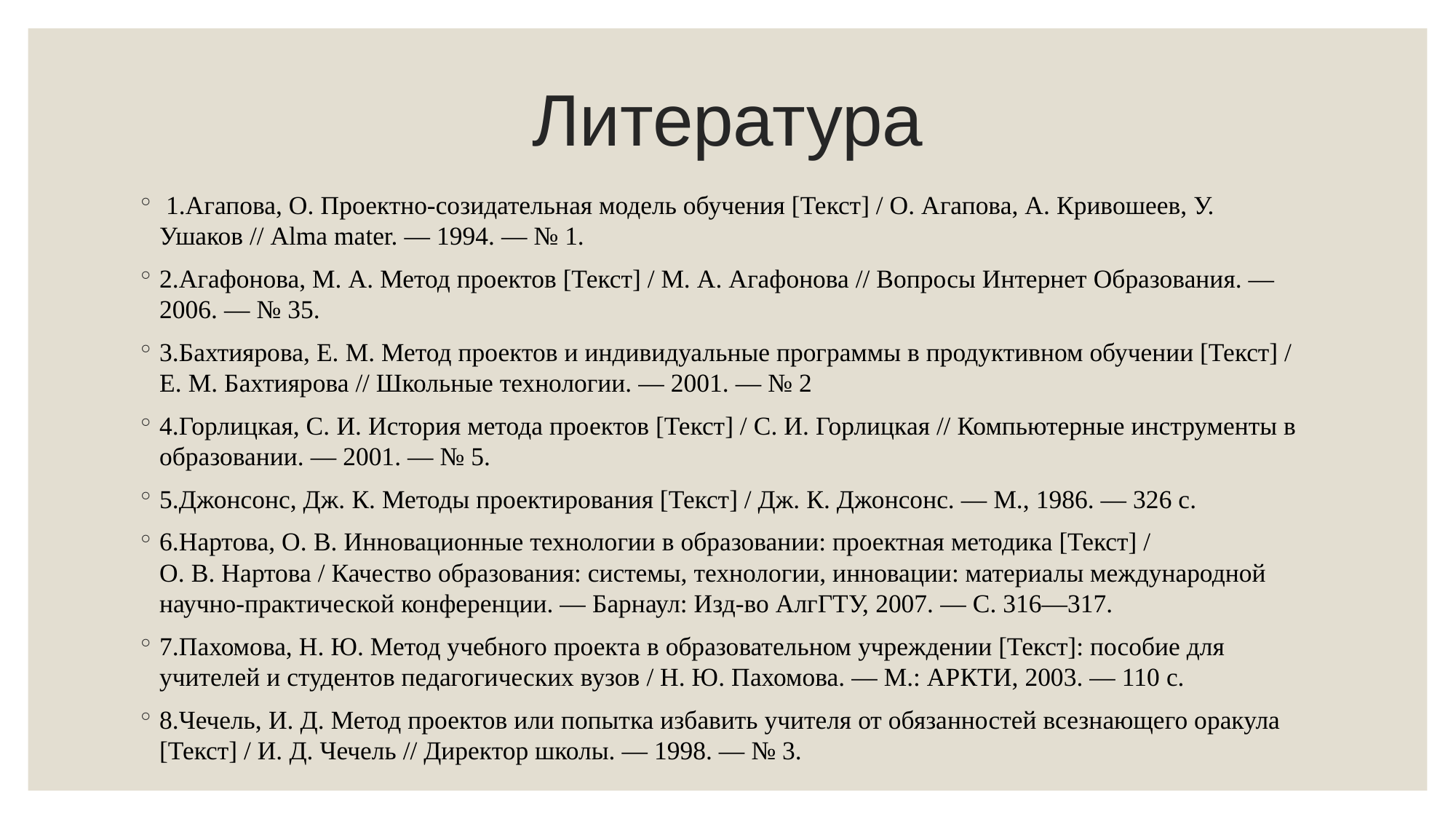

# Литература
 1.Агапова, О. Проектно-созидательная модель обучения [Текст] / О. Агапова, А. Кривошеев, У. Ушаков // Alma mater. — 1994. — № 1.
2.Агафонова, М. А. Метод проектов [Текст] / М. А. Агафонова // Вопросы Интернет Образования. — 2006. — № 35.
3.Бахтиярова, Е. М. Метод проектов и индивидуальные программы в продуктивном обучении [Текст] / Е. М. Бахтиярова // Школьные технологии. — 2001. — № 2
4.Горлицкая, С. И. История метода проектов [Текст] / С. И. Горлицкая // Компьютерные инструменты в образовании. — 2001. — № 5.
5.Джонсонс, Дж. К. Методы проектирования [Текст] / Дж. К. Джонсонс. — М., 1986. — 326 с.
6.Нартова, О. В. Инновационные технологии в образовании: проектная методика [Текст] / О. В. Нартова / Качество образования: системы, технологии, инновации: материалы международной научно-практической конференции. — Барнаул: Изд-во АлгГТУ, 2007. — С. 316—317.
7.Пахомова, Н. Ю. Метод учебного проекта в образовательном учреждении [Текст]: пособие для учителей и студентов педагогических вузов / Н. Ю. Пахомова. — М.: АРКТИ, 2003. — 110 с.
8.Чечель, И. Д. Метод проектов или попытка избавить учителя от обязанностей всезнающего оракула [Текст] / И. Д. Чечель // Директор школы. — 1998. — № 3.